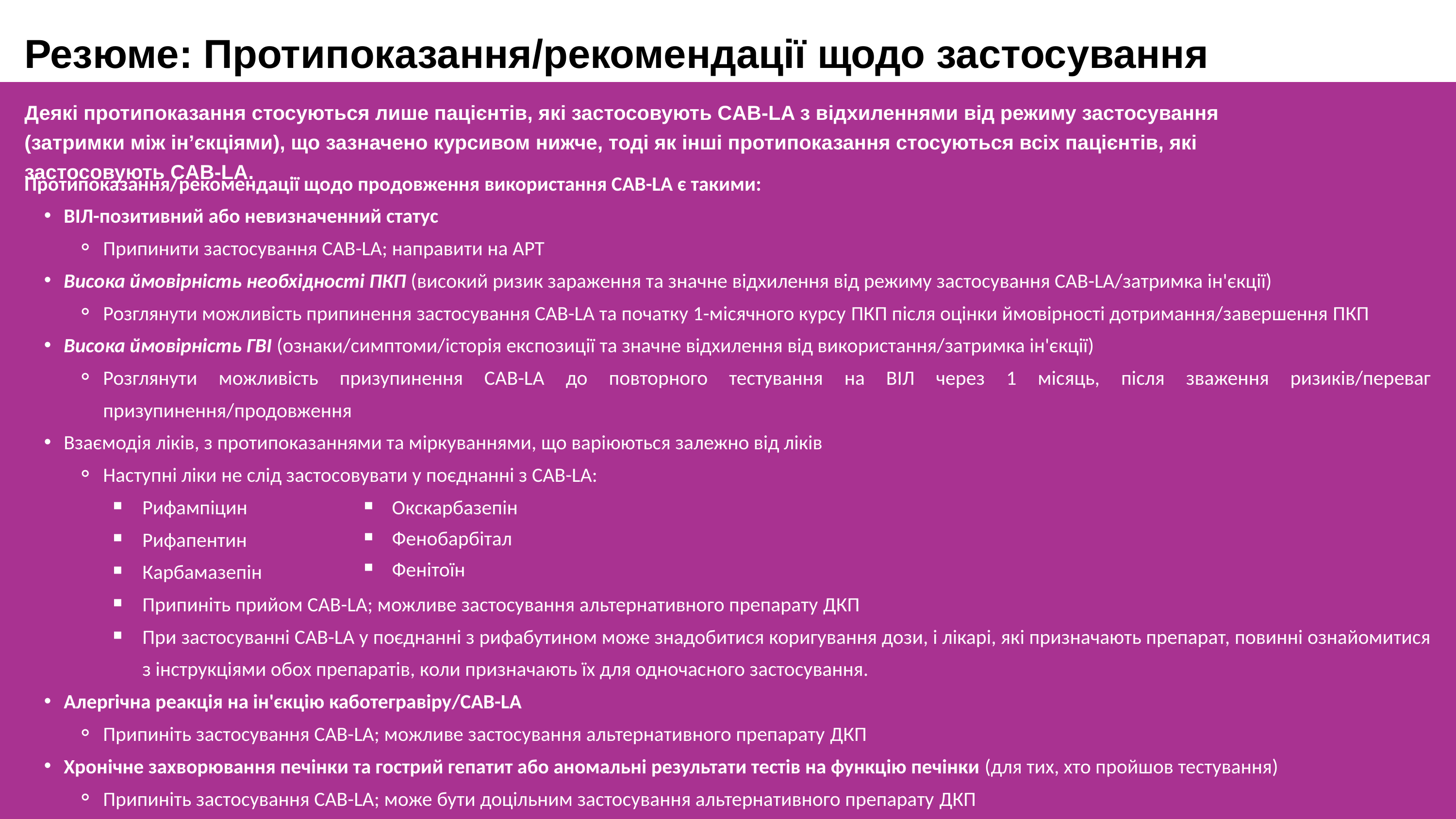

Резюме: Протипоказання/рекомендації щодо застосування CAB-LA

Деякі протипоказання стосуються лише пацієнтів, які застосовують CAB-LA з відхиленнями від режиму застосування (затримки між ін’єкціями), що зазначено курсивом нижче, тоді як інші протипоказання стосуються всіх пацієнтів, які застосовують CAB-LA.
Протипоказання/рекомендації щодо продовження використання CAB-LA є такими:
ВІЛ-позитивний або невизначенний статус
Припинити застосування CAB-LA; направити на АРТ
Висока ймовірність необхідності ПКП (високий ризик зараження та значне відхилення від режиму застосування CAB-LA/затримка ін'єкції)
Розглянути можливість припинення застосування CAB-LA та початку 1-місячного курсу ПКП після оцінки ймовірності дотримання/завершення ПКП
Висока ймовірність ГВІ (ознаки/симптоми/історія експозиції та значне відхилення від використання/затримка ін'єкції)
Розглянути можливість призупинення CAB-LA до повторного тестування на ВІЛ через 1 місяць, після зваження ризиків/переваг призупинення/продовження
Взаємодія ліків, з протипоказаннями та міркуваннями, що варіюються залежно від ліків
Наступні ліки не слід застосовувати у поєднанні з CAB-LA:
Рифампіцин
Рифапентин
Карбамазепін
Припиніть прийом CAB-LA; можливе застосування альтернативного препарату ДКП
При застосуванні CAB-LA у поєднанні з рифабутином може знадобитися коригування дози, і лікарі, які призначають препарат, повинні ознайомитися з інструкціями обох препаратів, коли призначають їх для одночасного застосування.
Алергічна реакція на ін'єкцію каботегравіру/CAB-LA
Припиніть застосування CAB-LA; можливе застосування альтернативного препарату ДКП
Хронічне захворювання печінки та гострий гепатит або аномальні результати тестів на функцію печінки (для тих, хто пройшов тестування)
Припиніть застосування CAB-LA; може бути доцільним застосування альтернативного препарату ДКП
Окскарбазепін
Фенобарбітал
Фенітоїн